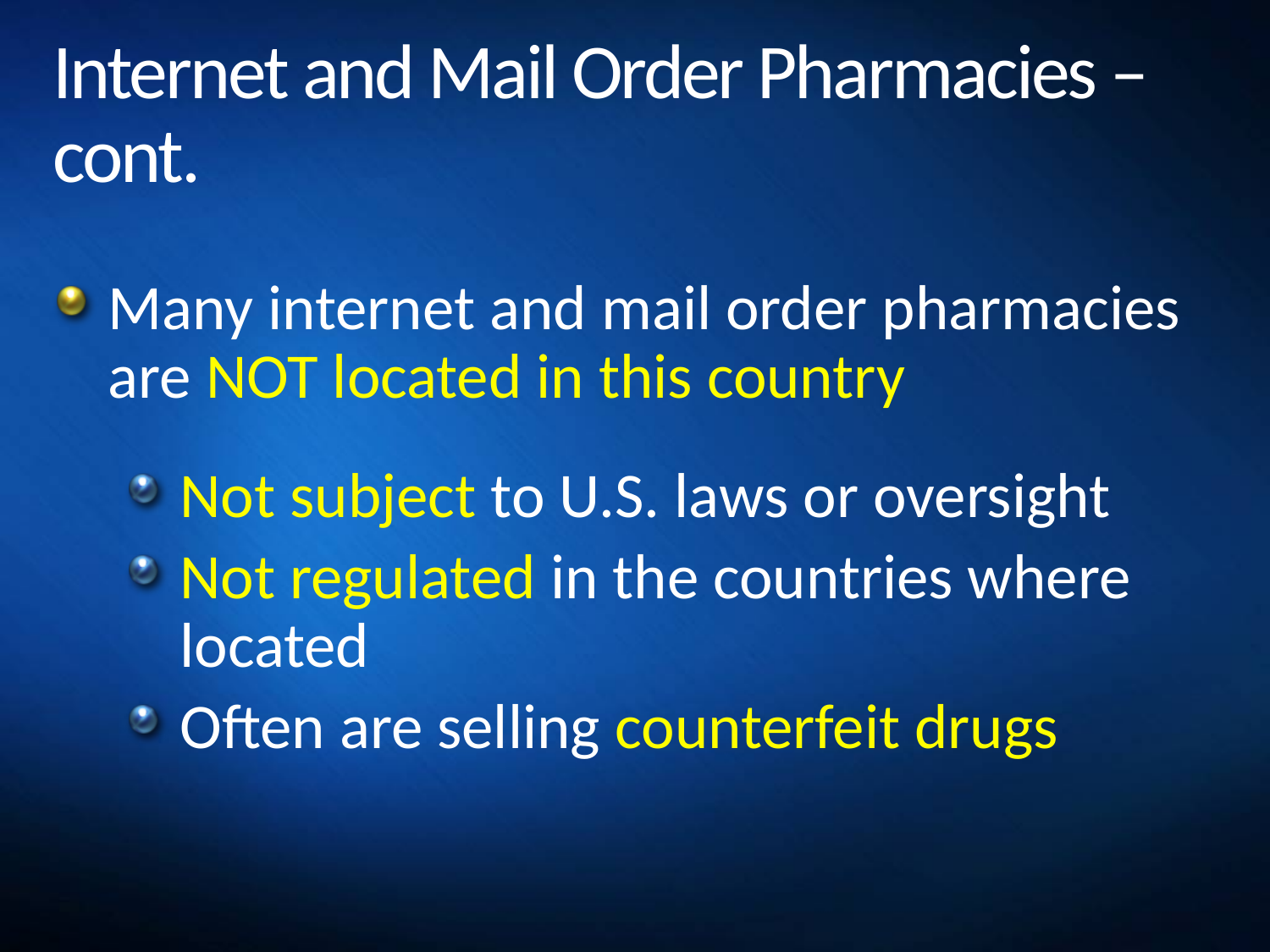

# Internet and Mail Order Pharmacies – cont.
Many internet and mail order pharmacies are NOT located in this country

Not subject to U.S. laws or oversight
Not regulated in the countries where located
Often are selling counterfeit drugs